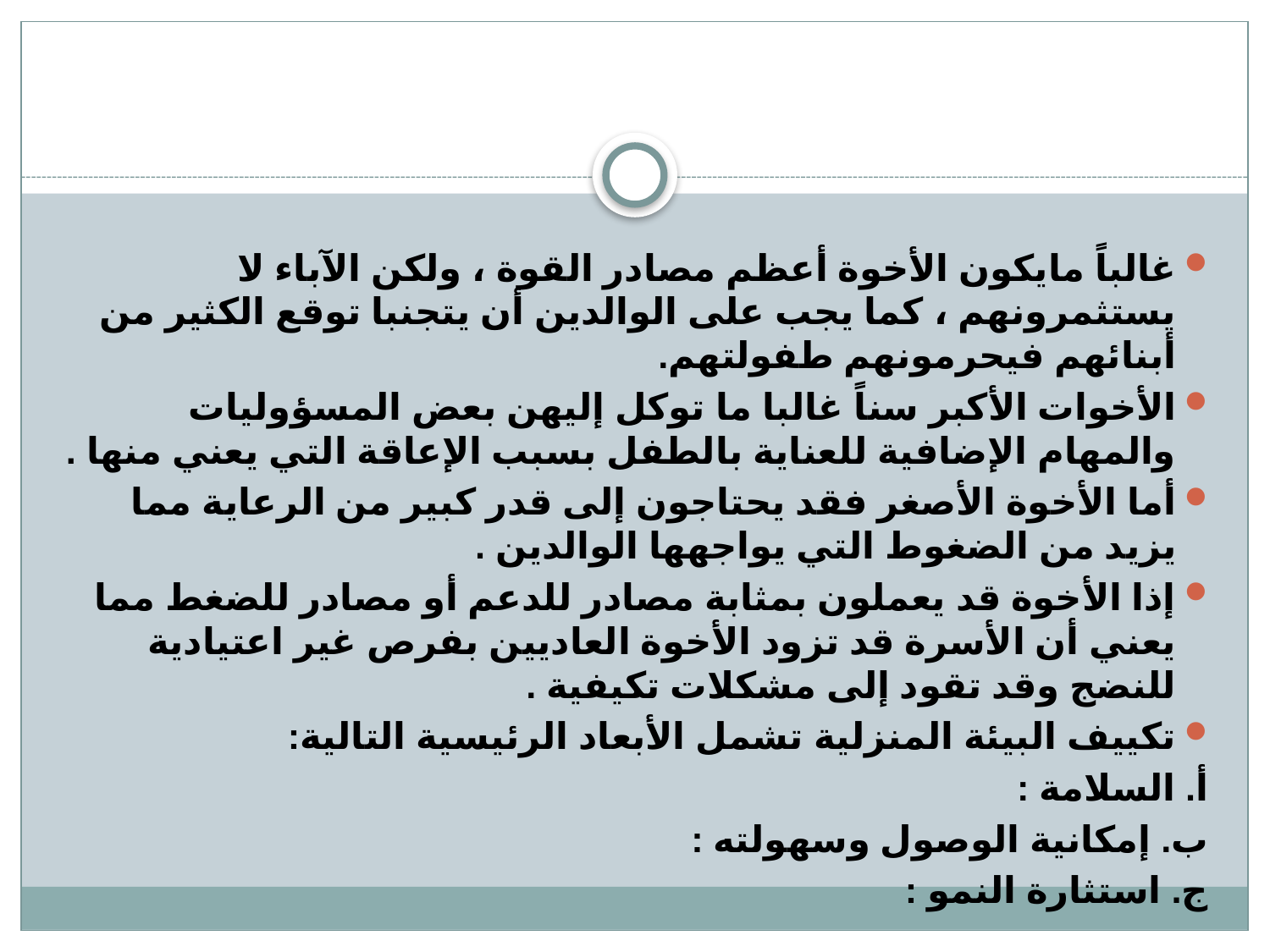

#
غالباً مايكون الأخوة أعظم مصادر القوة ، ولكن الآباء لا يستثمرونهم ، كما يجب على الوالدين أن يتجنبا توقع الكثير من أبنائهم فيحرمونهم طفولتهم.
الأخوات الأكبر سناً غالبا ما توكل إليهن بعض المسؤوليات والمهام الإضافية للعناية بالطفل بسبب الإعاقة التي يعني منها .
أما الأخوة الأصغر فقد يحتاجون إلى قدر كبير من الرعاية مما يزيد من الضغوط التي يواجهها الوالدين .
إذا الأخوة قد يعملون بمثابة مصادر للدعم أو مصادر للضغط مما يعني أن الأسرة قد تزود الأخوة العاديين بفرص غير اعتيادية للنضج وقد تقود إلى مشكلات تكيفية .
تكييف البيئة المنزلية تشمل الأبعاد الرئيسية التالية:
أ. السلامة :
ب. إمكانية الوصول وسهولته :
ج. استثارة النمو :